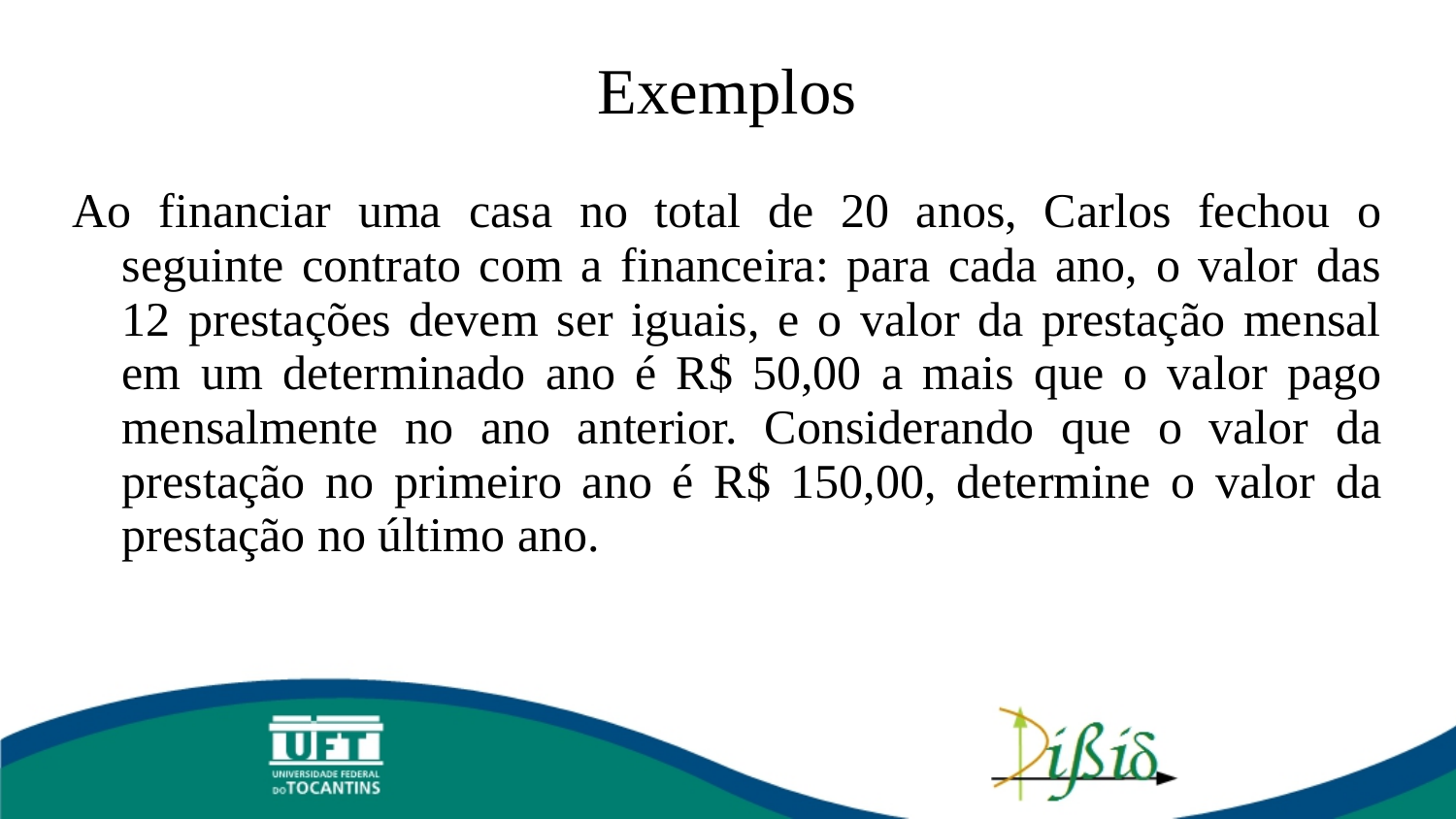

# Exemplos
Ao financiar uma casa no total de 20 anos, Carlos fechou o seguinte contrato com a financeira: para cada ano, o valor das 12 prestações devem ser iguais, e o valor da prestação mensal em um determinado ano é R$ 50,00 a mais que o valor pago mensalmente no ano anterior. Considerando que o valor da prestação no primeiro ano é R$ 150,00, determine o valor da prestação no último ano.